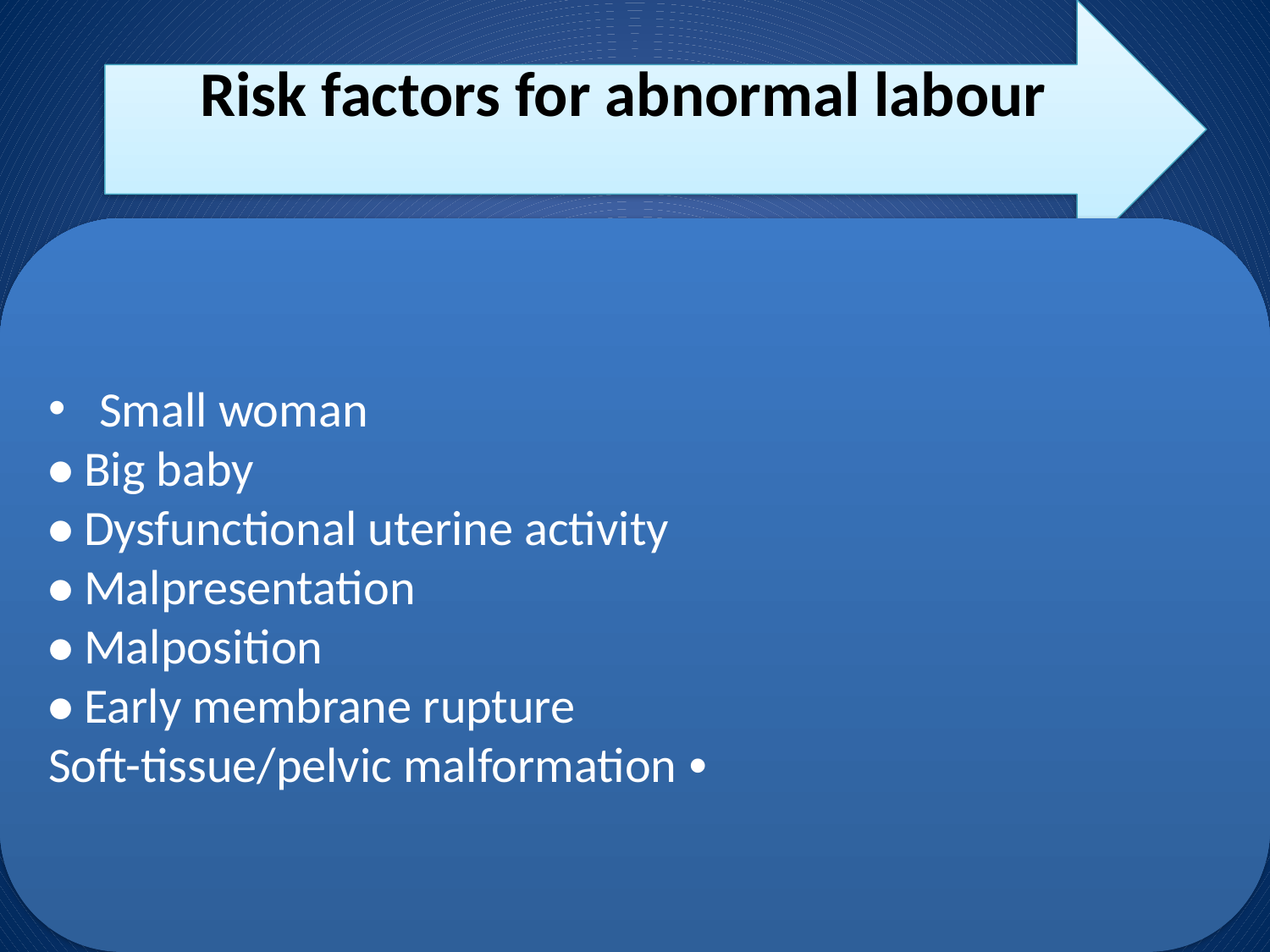

Risk factors for abnormal labour

   Small woman
• Big baby
• Dysfunctional uterine activity
• Malpresentation
• Malposition
• Early membrane rupture
• Soft-tissue/pelvic malformation